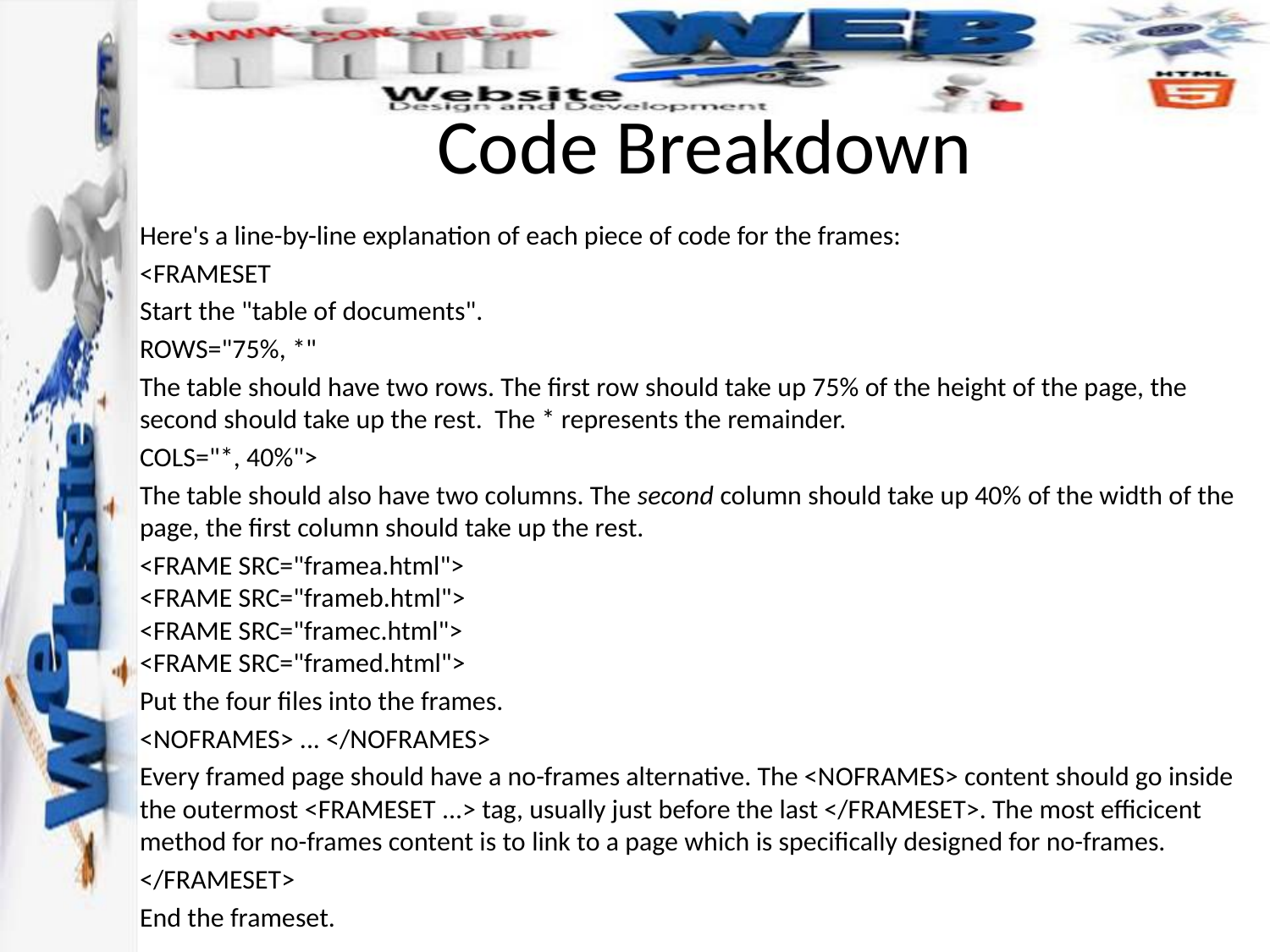

# Code Breakdown
Here's a line-by-line explanation of each piece of code for the frames:
<FRAMESET
Start the "table of documents".
ROWS="75%, *"
The table should have two rows. The first row should take up 75% of the height of the page, the second should take up the rest.  The * represents the remainder.
COLS="*, 40%">
The table should also have two columns. The second column should take up 40% of the width of the page, the first column should take up the rest.
<FRAME SRC="framea.html">
<FRAME SRC="frameb.html">
<FRAME SRC="framec.html">
<FRAME SRC="framed.html">
Put the four files into the frames.
<NOFRAMES> ... </NOFRAMES>
Every framed page should have a no-frames alternative. The <NOFRAMES> content should go inside the outermost <FRAMESET ...> tag, usually just before the last </FRAMESET>. The most efficicent method for no-frames content is to link to a page which is specifically designed for no-frames.
</FRAMESET>
End the frameset.